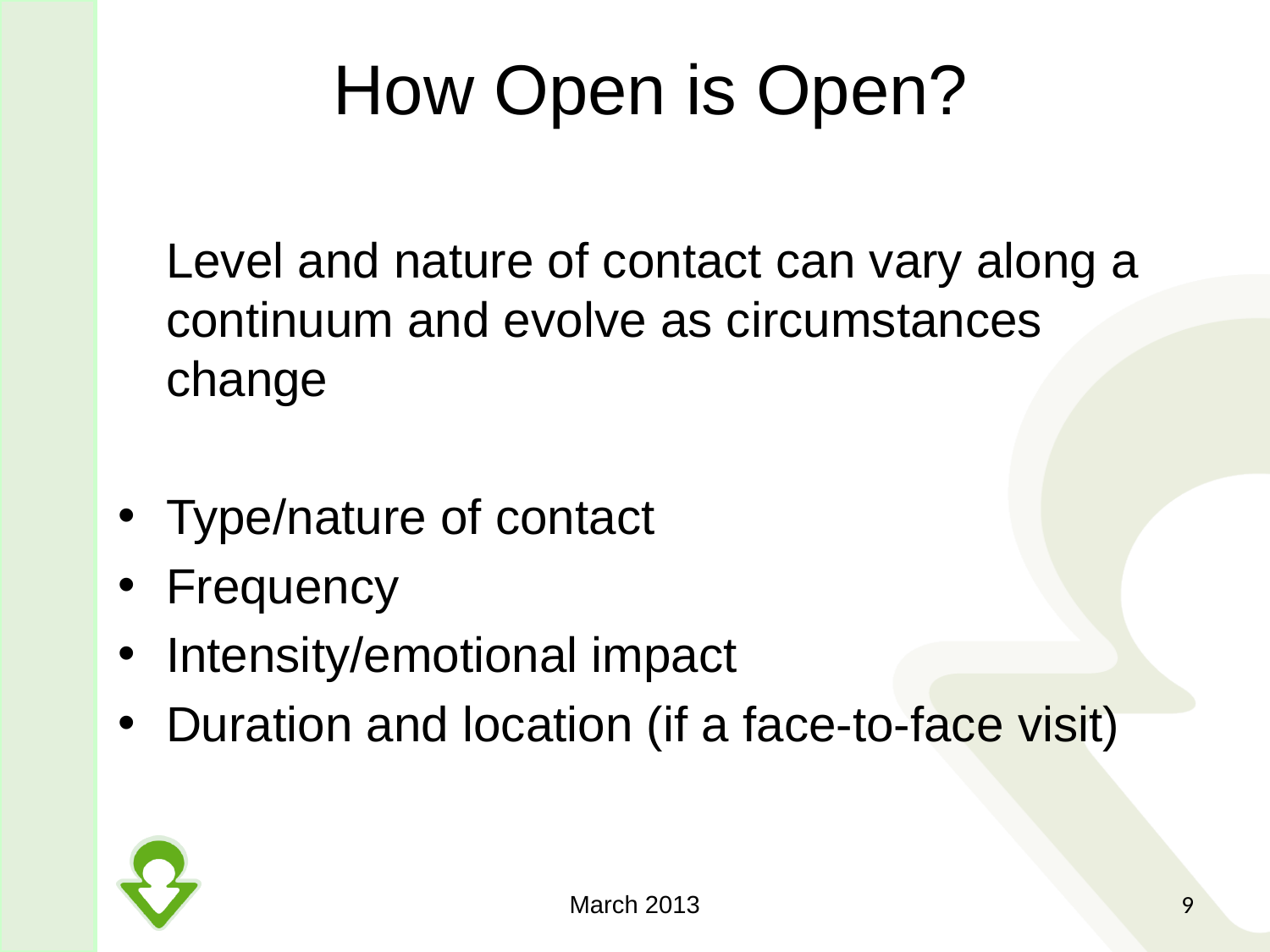

# How Open is Open?
	Level and nature of contact can vary along a continuum and evolve as circumstances change

Type/nature of contact
Frequency
Intensity/emotional impact
Duration and location (if a face-to-face visit)

March 2013
9